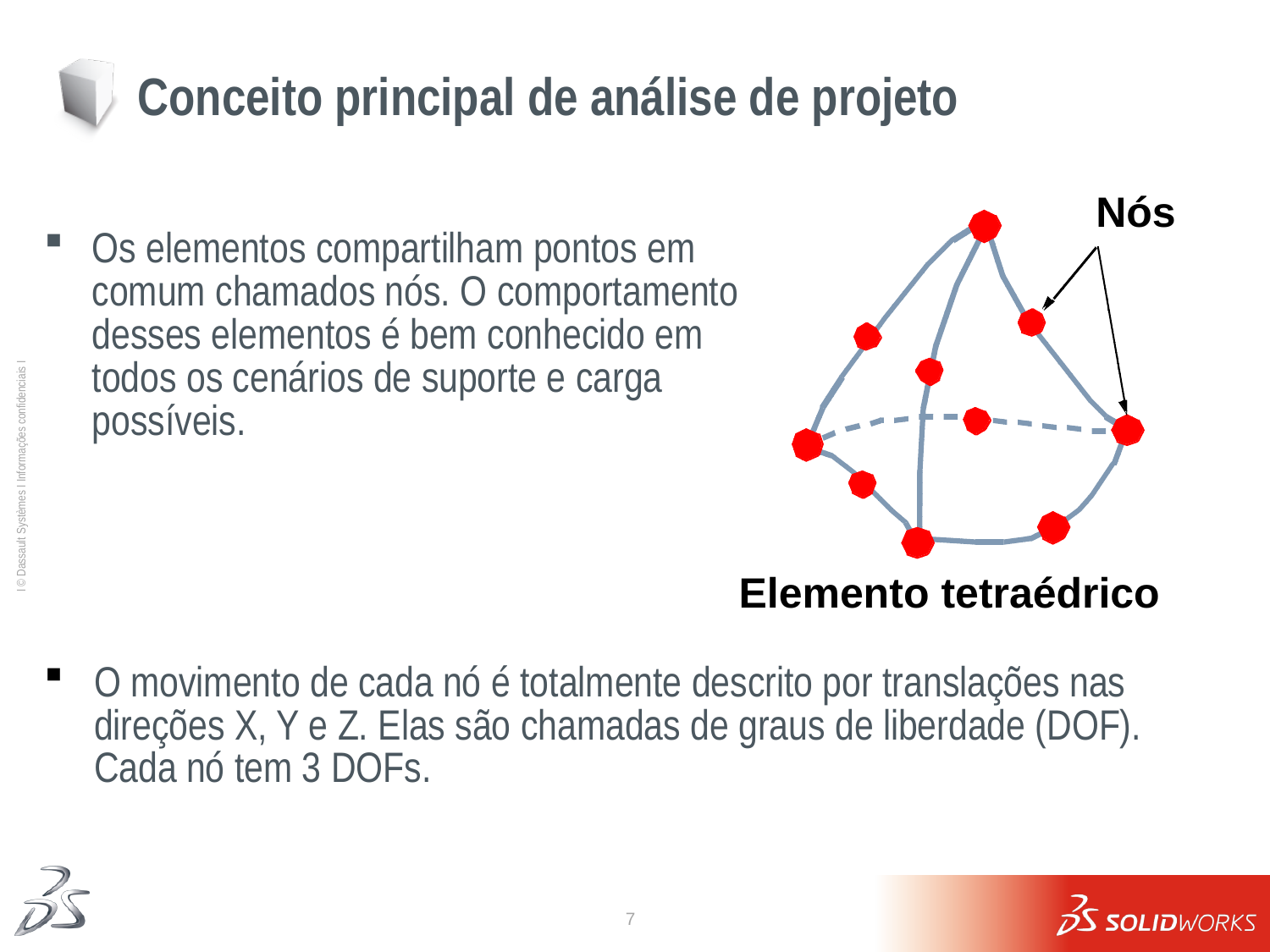

# Conceito principal de análise de projeto

Nós

Os elementos compartilham pontos em comum chamados nós. O comportamento desses elementos é bem conhecido em todos os cenários de suporte e carga possíveis.
 Elemento tetraédrico
O movimento de cada nó é totalmente descrito por translações nas direções X, Y e Z. Elas são chamadas de graus de liberdade (DOF). Cada nó tem 3 DOFs.